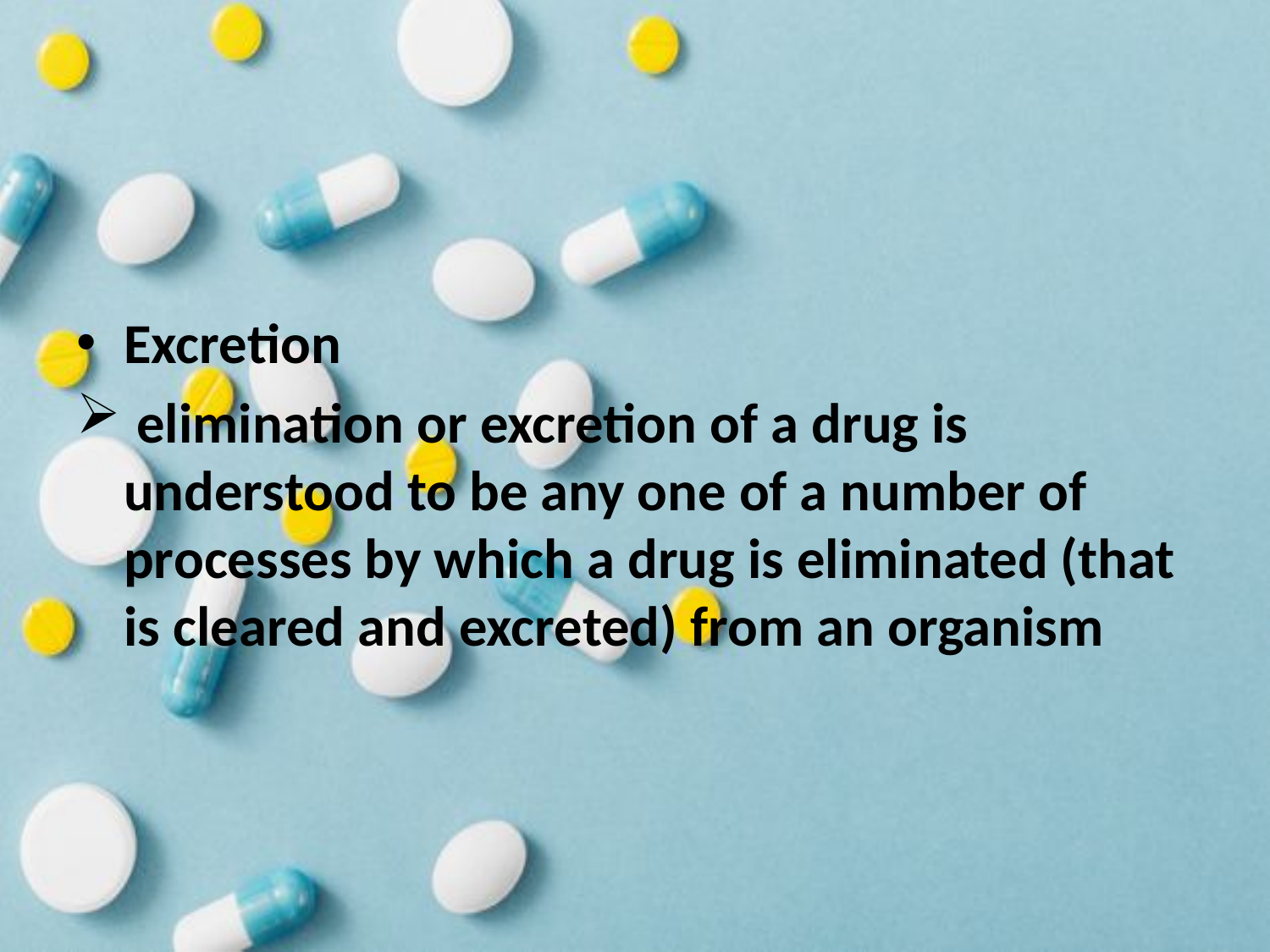

Excretion
 elimination or excretion of a drug is understood to be any one of a number of processes by which a drug is eliminated (that is cleared and excreted) from an organism